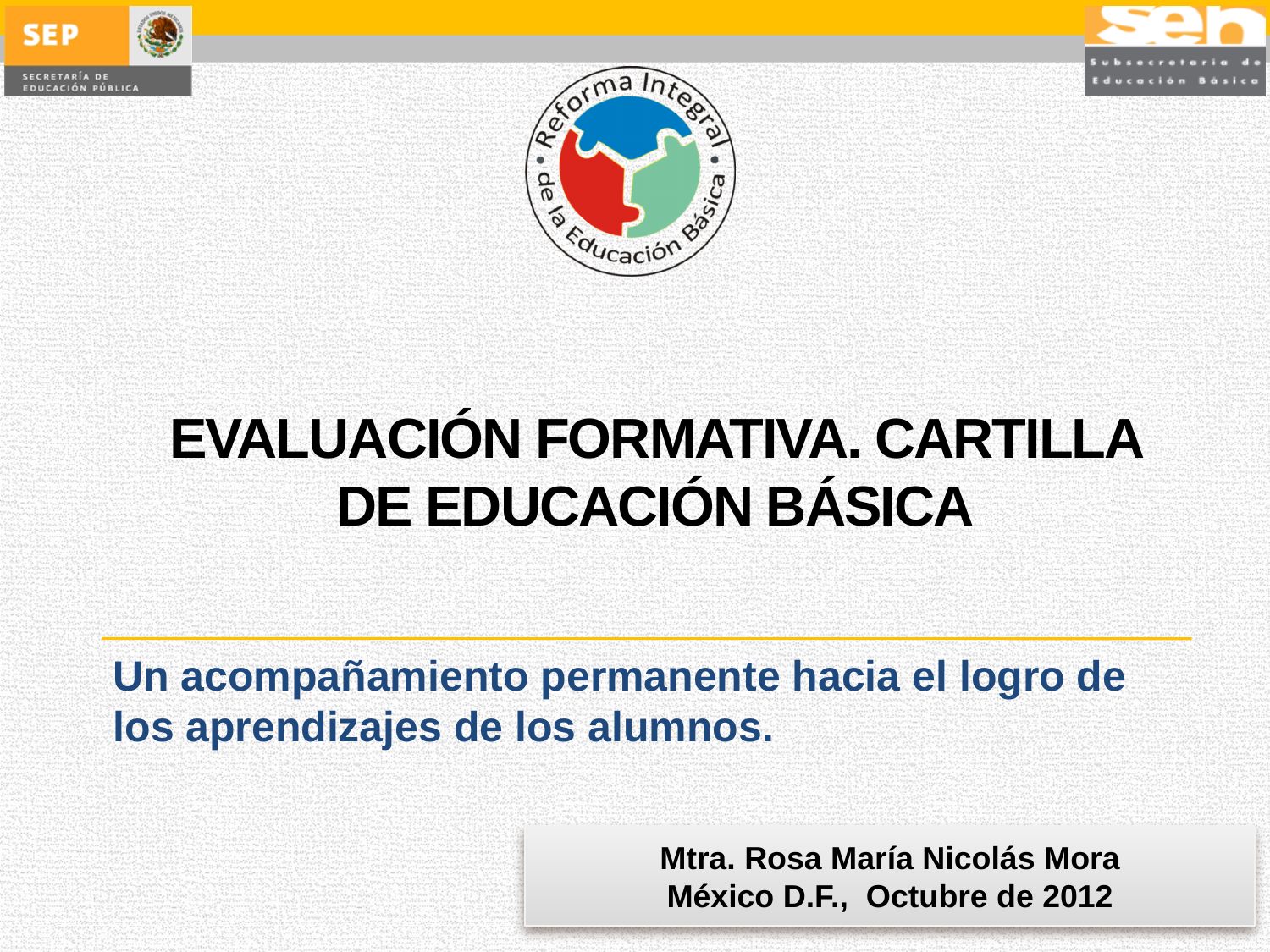

# Evaluación formativa. Cartilla de educación básica
Un acompañamiento permanente hacia el logro de los aprendizajes de los alumnos.
Mtra. Rosa María Nicolás Mora
México D.F.,  Octubre de 2012